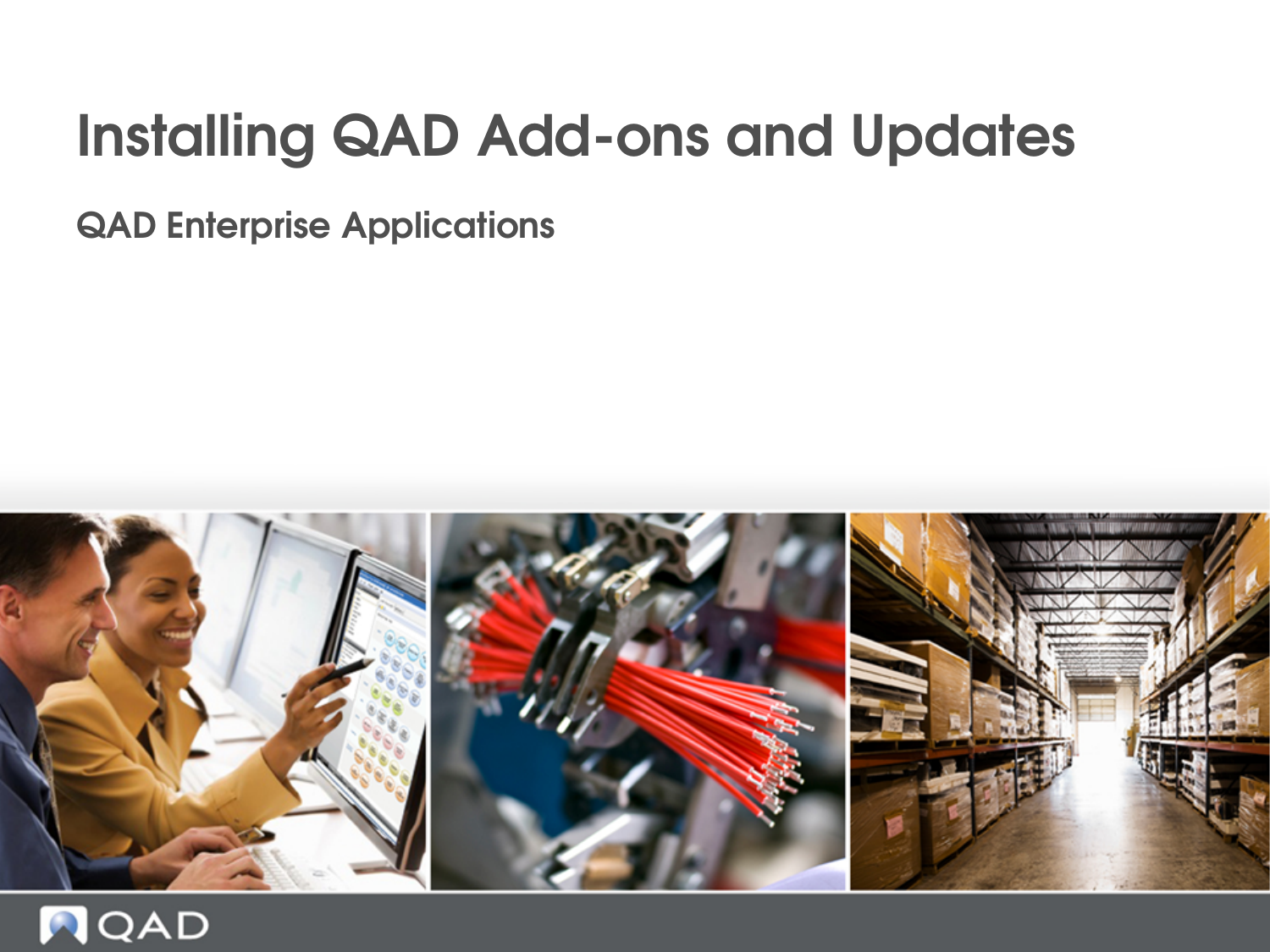

# Installing QAD Add-ons and Updates
QAD Enterprise Applications